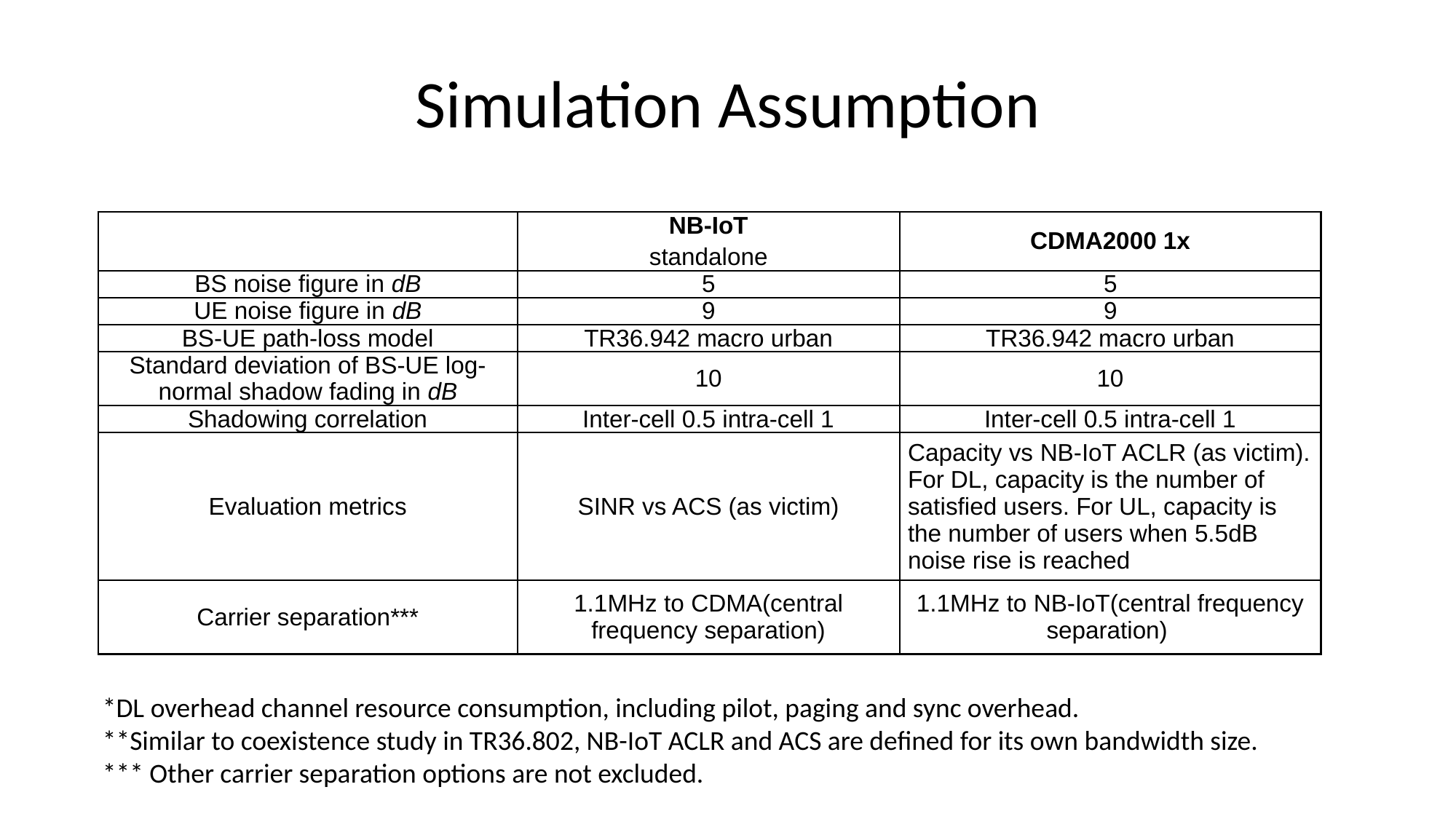

# Simulation Assumption
|  | NB-IoT standalone | CDMA2000 1x |
| --- | --- | --- |
| BS noise figure in dB | 5 | 5 |
| UE noise figure in dB | 9 | 9 |
| BS-UE path-loss model | TR36.942 macro urban | TR36.942 macro urban |
| Standard deviation of BS-UE log-normal shadow fading in dB | 10 | 10 |
| Shadowing correlation | Inter-cell 0.5 intra-cell 1 | Inter-cell 0.5 intra-cell 1 |
| Evaluation metrics | SINR vs ACS (as victim) | Capacity vs NB-IoT ACLR (as victim). For DL, capacity is the number of satisfied users. For UL, capacity is the number of users when 5.5dB noise rise is reached |
| Carrier separation\*\*\* | 1.1MHz to CDMA(central frequency separation) | 1.1MHz to NB-IoT(central frequency separation) |
*DL overhead channel resource consumption, including pilot, paging and sync overhead.
**Similar to coexistence study in TR36.802, NB-IoT ACLR and ACS are defined for its own bandwidth size.
*** Other carrier separation options are not excluded.